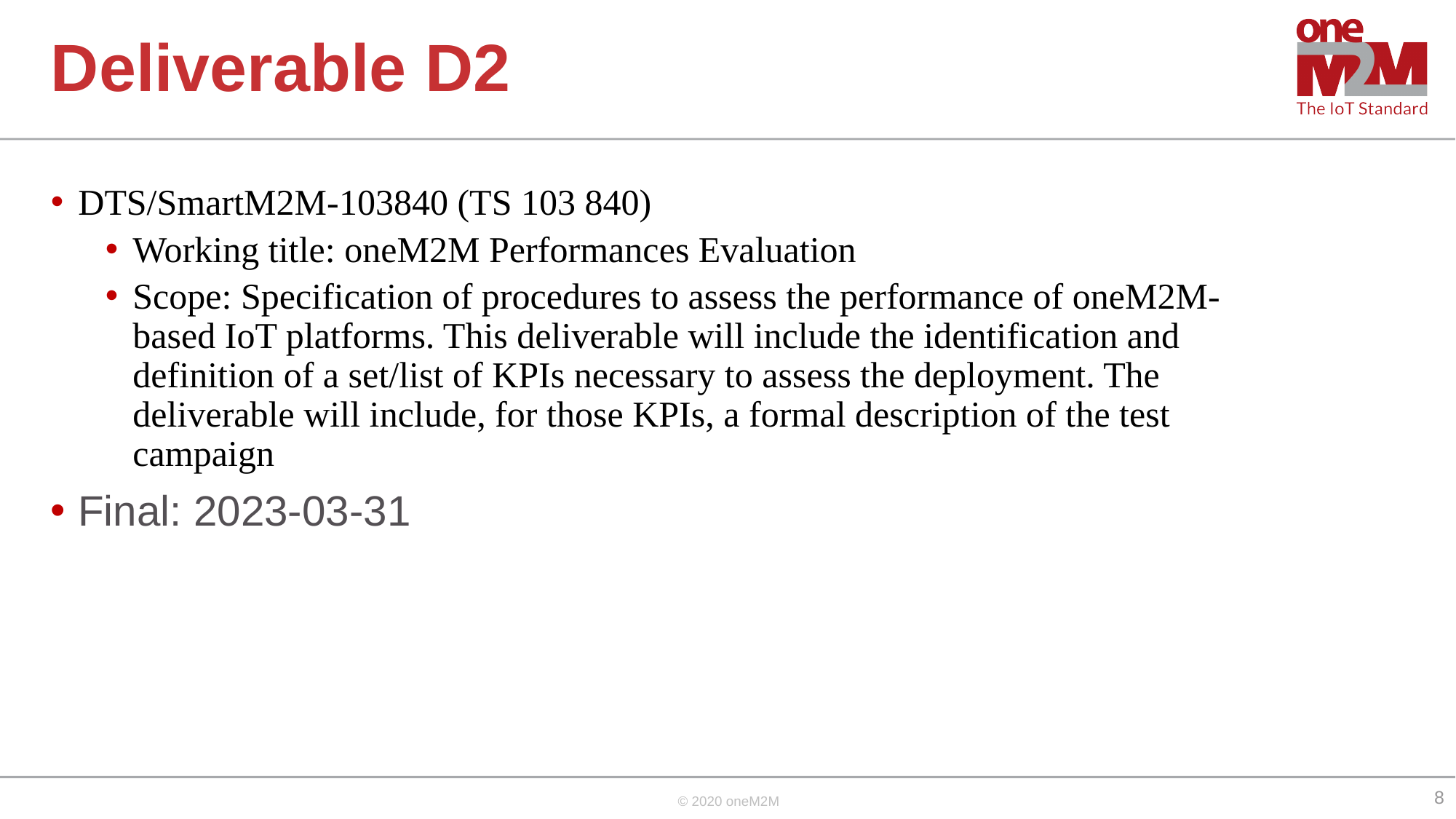

# Deliverable D2
DTS/SmartM2M-103840 (TS 103 840)
Working title: oneM2M Performances Evaluation
Scope: Specification of procedures to assess the performance of oneM2M-based IoT platforms. This deliverable will include the identification and definition of a set/list of KPIs necessary to assess the deployment. The deliverable will include, for those KPIs, a formal description of the test campaign
Final: 2023-03-31
8